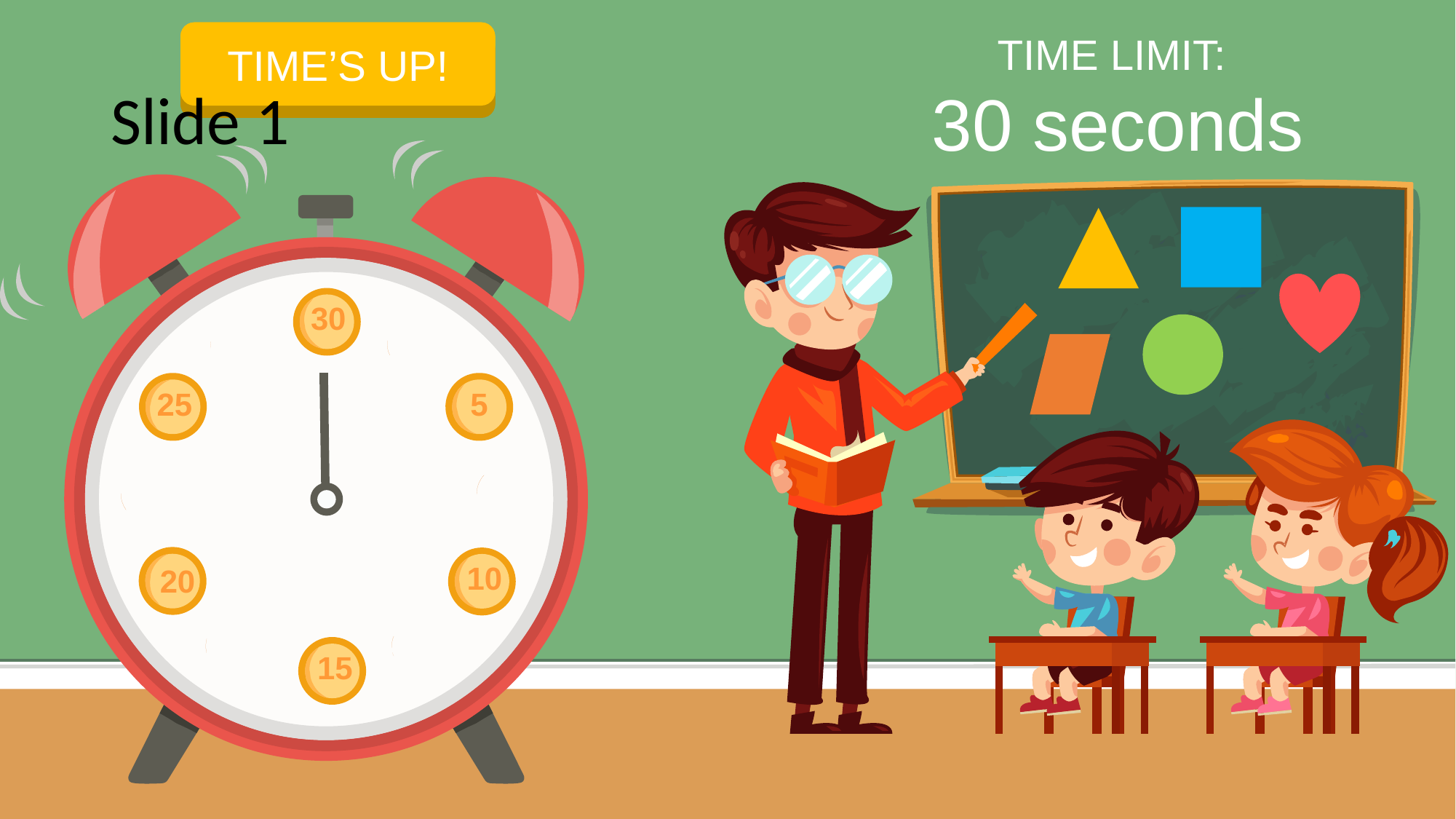

TIME LIMIT:
30 seconds
START TIMER

TIME’S UP!

30

25

5

20

10

15

# Slide 1